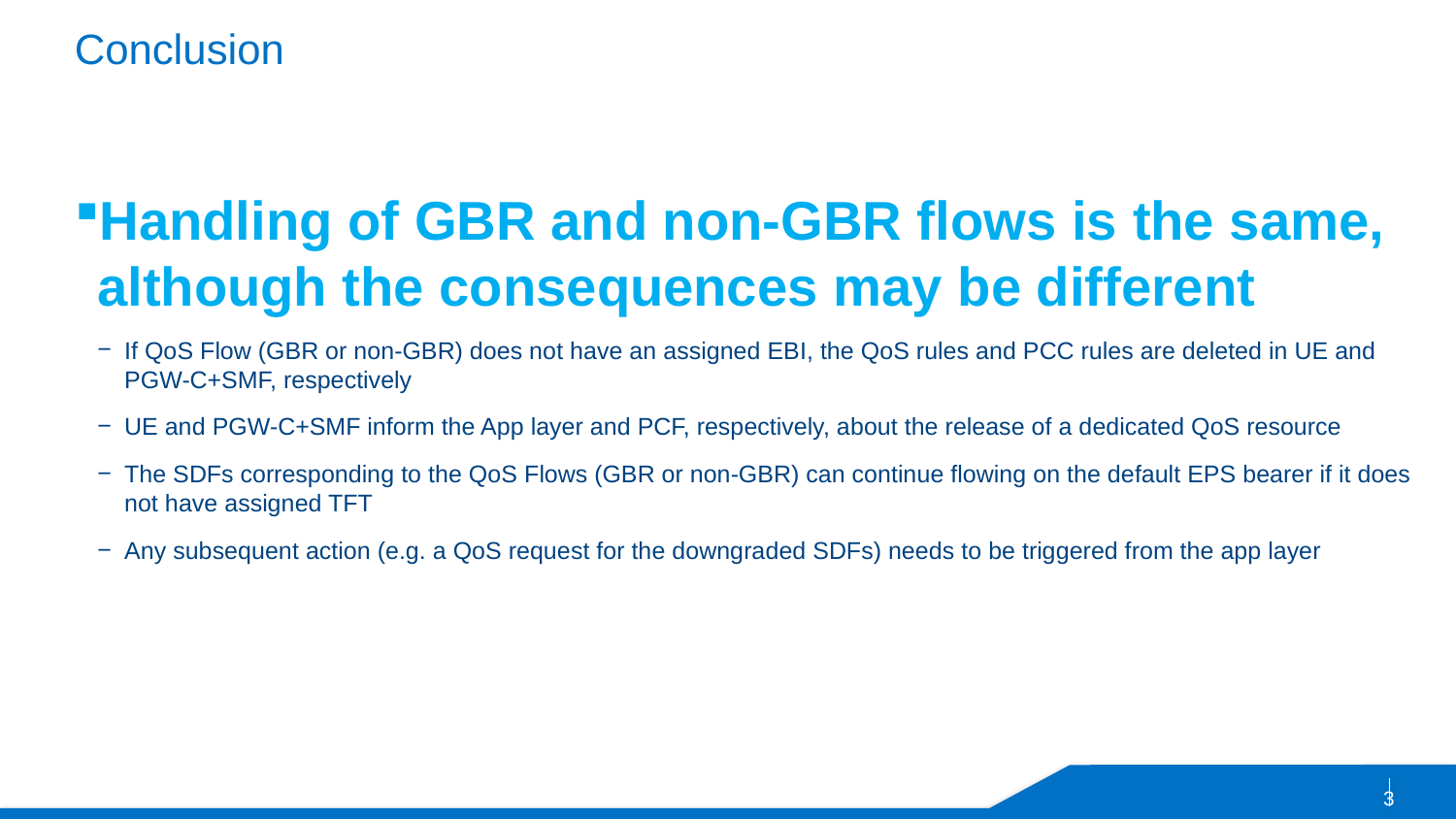

# Conclusion
Handling of GBR and non-GBR flows is the same, although the consequences may be different
If QoS Flow (GBR or non-GBR) does not have an assigned EBI, the QoS rules and PCC rules are deleted in UE and PGW-C+SMF, respectively
UE and PGW-C+SMF inform the App layer and PCF, respectively, about the release of a dedicated QoS resource
The SDFs corresponding to the QoS Flows (GBR or non-GBR) can continue flowing on the default EPS bearer if it does not have assigned TFT
Any subsequent action (e.g. a QoS request for the downgraded SDFs) needs to be triggered from the app layer